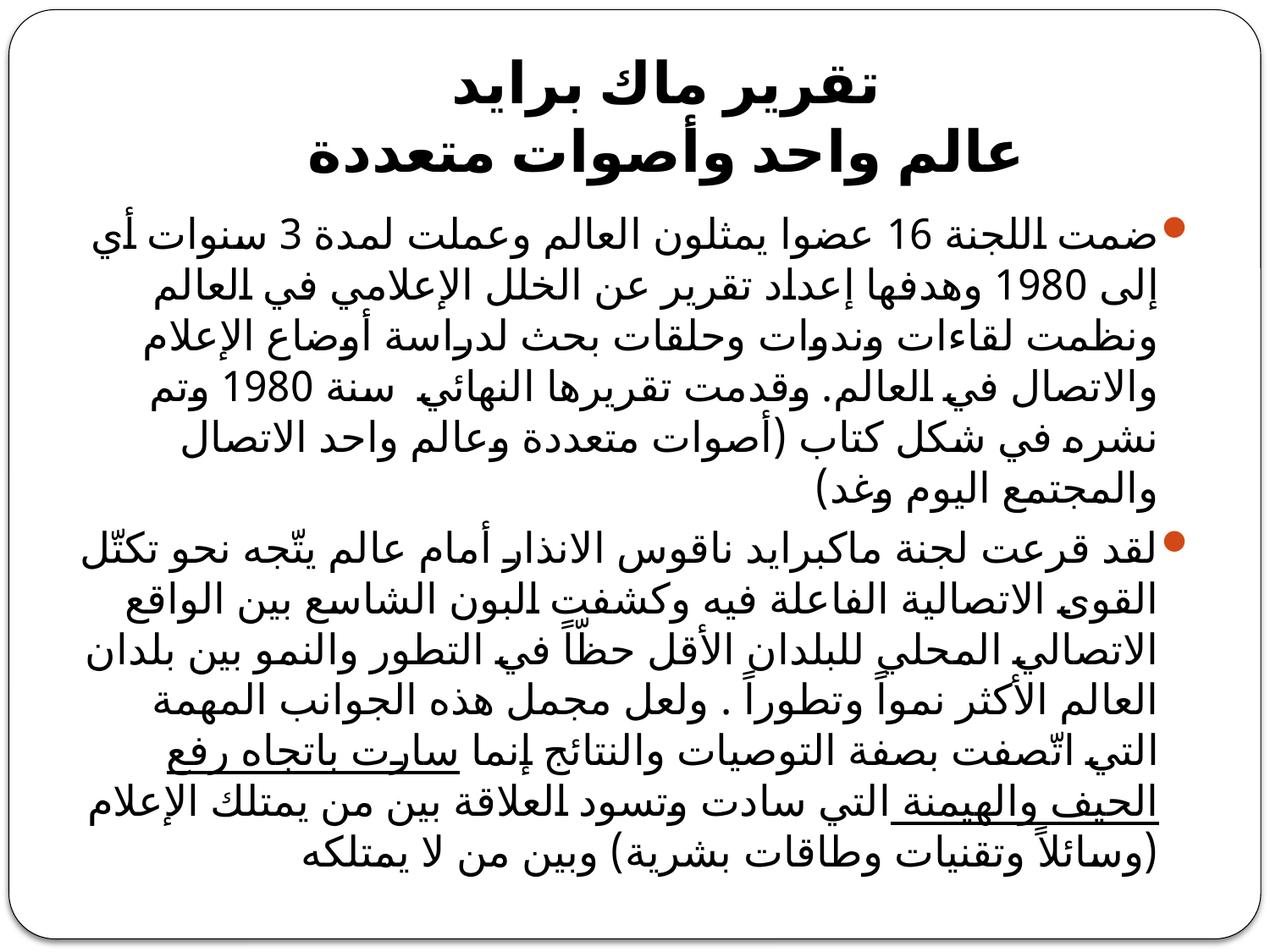

# تقرير ماك برايد عالم واحد وأصوات متعددة
ضمت اللجنة 16 عضوا يمثلون العالم وعملت لمدة 3 سنوات أي إلى 1980 وهدفها إعداد تقرير عن الخلل الإعلامي في العالم ونظمت لقاءات وندوات وحلقات بحث لدراسة أوضاع الإعلام والاتصال في العالم. وقدمت تقريرها النهائي  سنة 1980 وتم نشره في شكل كتاب (أصوات متعددة وعالم واحد الاتصال والمجتمع اليوم وغد)
لقد قرعت لجنة ماكبرايد ناقوس الانذار أمام عالم يتّجه نحو تكتّل القوى الاتصالية الفاعلة فيه وكشفت البون الشاسع بين الواقع الاتصالي المحلي للبلدان الأقل حظّاً في التطور والنمو بين بلدان العالم الأكثر نمواً وتطوراً . ولعل مجمل هذه الجوانب المهمة التي اتّصفت بصفة التوصيات والنتائج إنما سارت باتجاه رفع الحيف والهيمنة التي سادت وتسود العلاقة بين من يمتلك الإعلام (وسائلاً وتقنيات وطاقات بشرية) وبين من لا يمتلكه